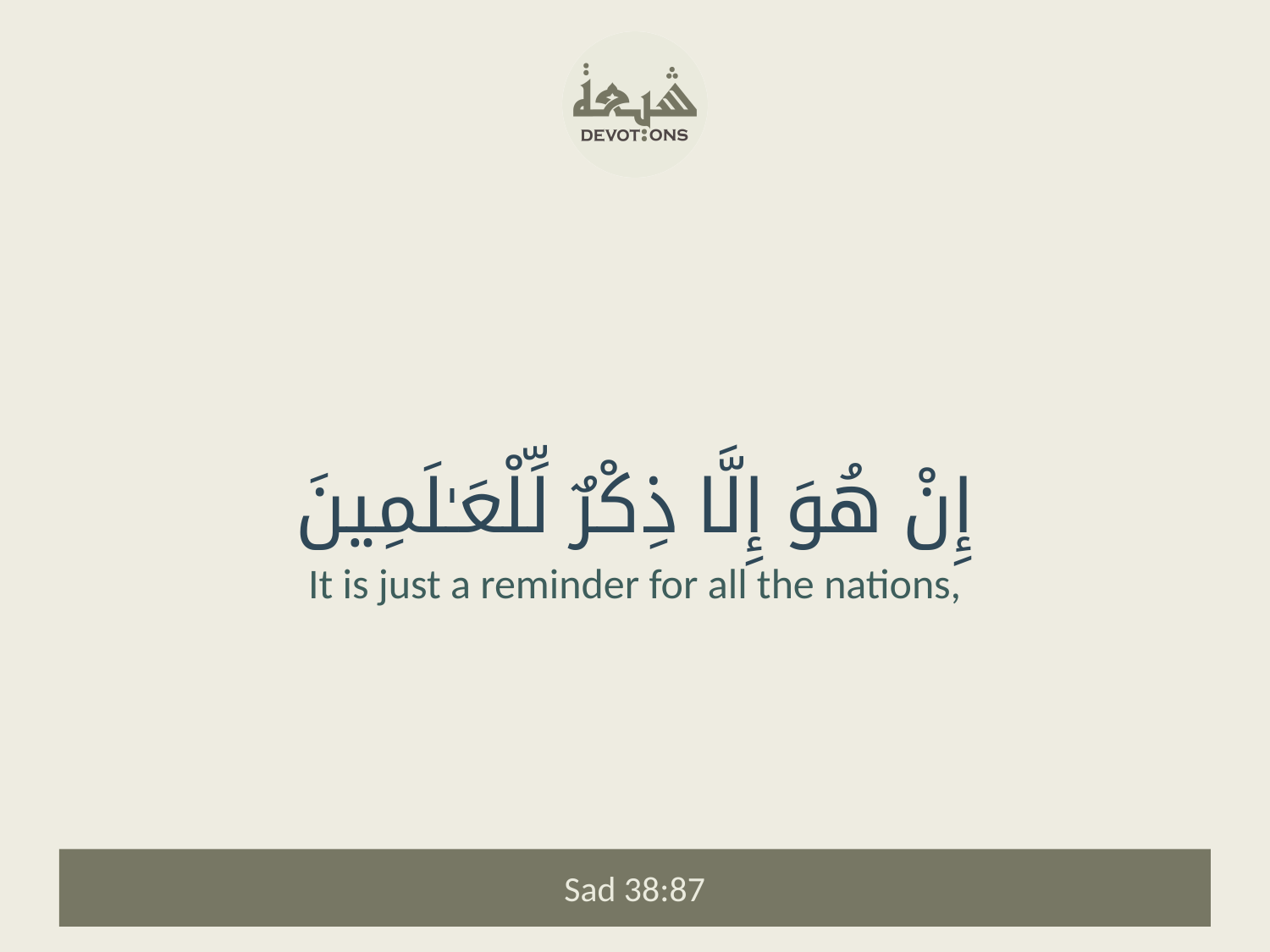

إِنْ هُوَ إِلَّا ذِكْرٌ لِّلْعَـٰلَمِينَ
It is just a reminder for all the nations,
Sad 38:87